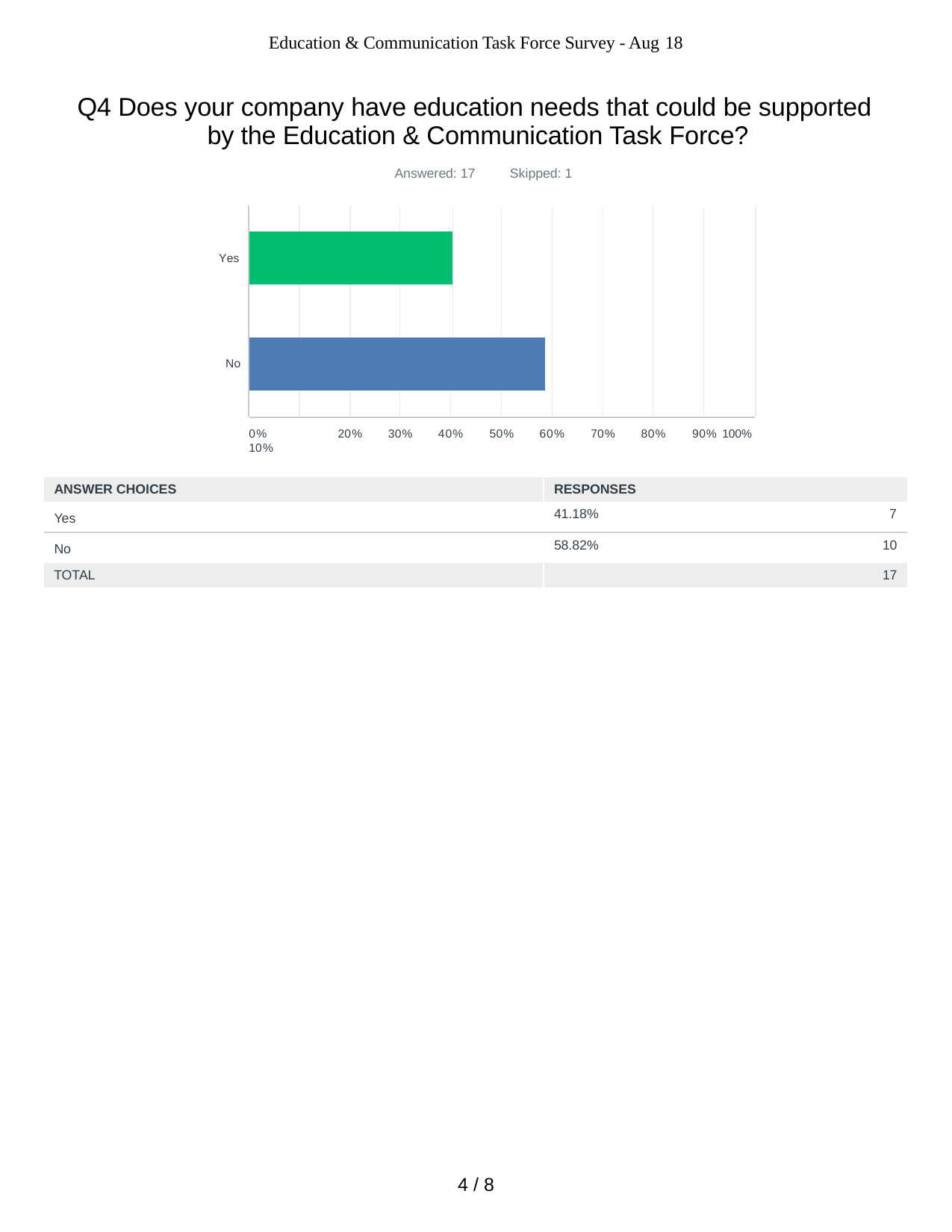

Education & Communication Task Force Survey - Aug 18

Q4 Does your company have education needs that could be supported  by the Education & Communication Task Force?
Answered: 17	Skipped: 1
|  |  |  |  |  |  |
| --- | --- | --- | --- | --- | --- |
|  |  |  |  |  |  |
|  |  |  |  |  |  |
|  |  |  |  |  |  |

Yes
No

0%	10%
20%
30%
40%
50%
60%
70%
80%
90% 100%

ANSWER CHOICES
RESPONSES
41.18%
7
Yes

58.82%
10
No

TOTAL
17
4 / 8